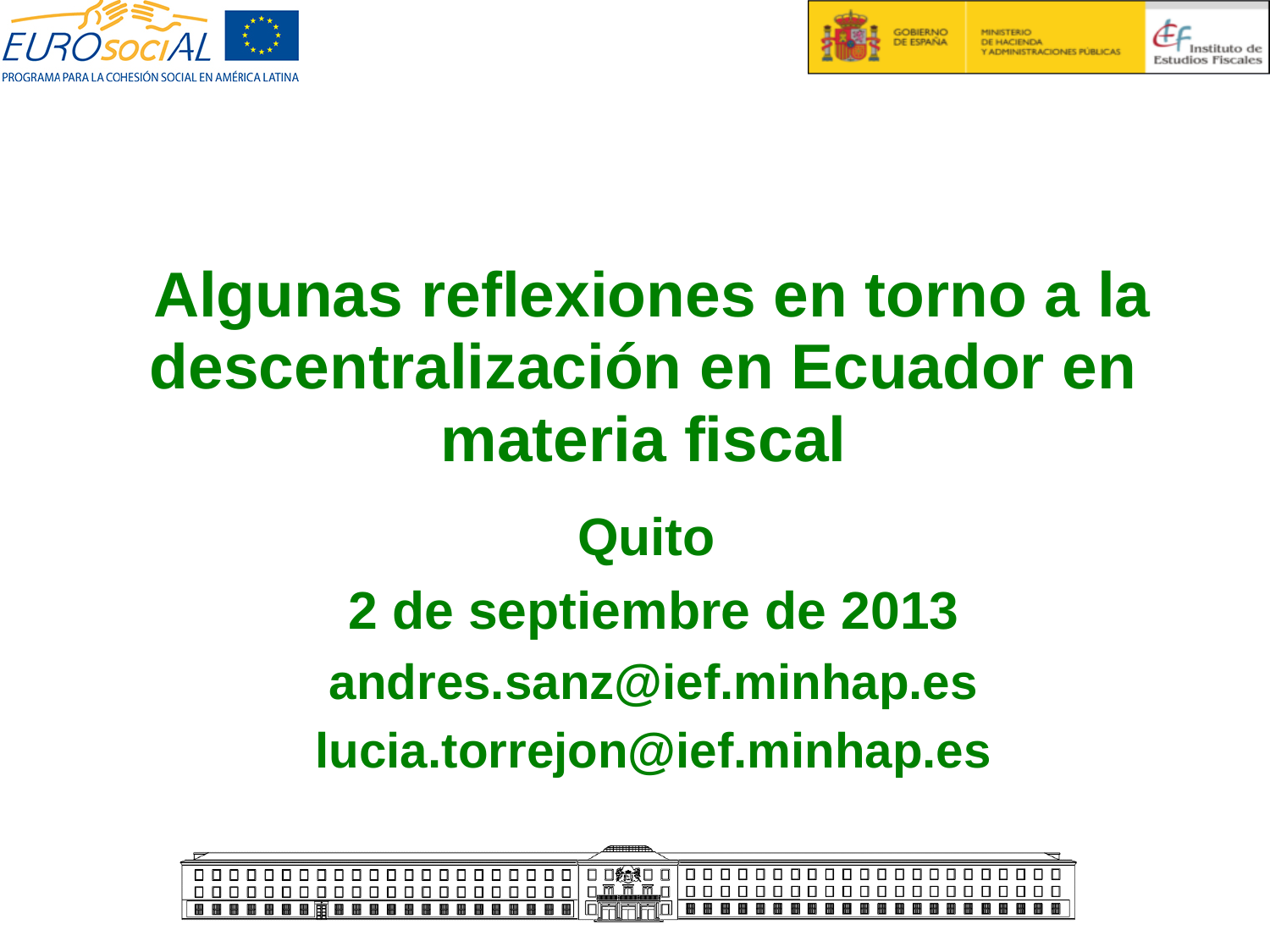

Algunas reflexiones en torno a la descentralización en Ecuador en materia fiscal
Quito
2 de septiembre de 2013
andres.sanz@ief.minhap.es
lucia.torrejon@ief.minhap.es